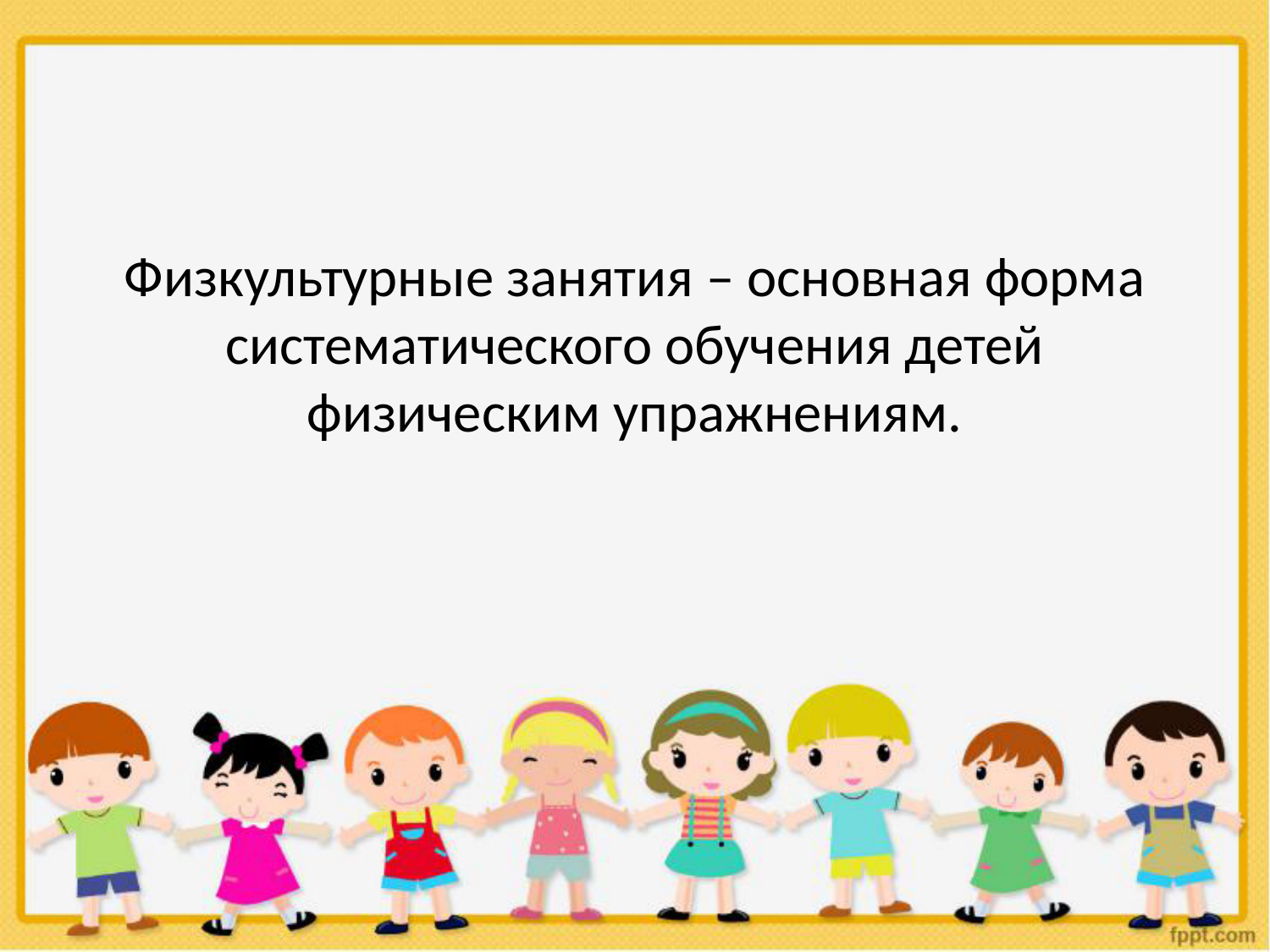

Физкультурные занятия – основная форма систематического обучения детей физическим упражнениям.